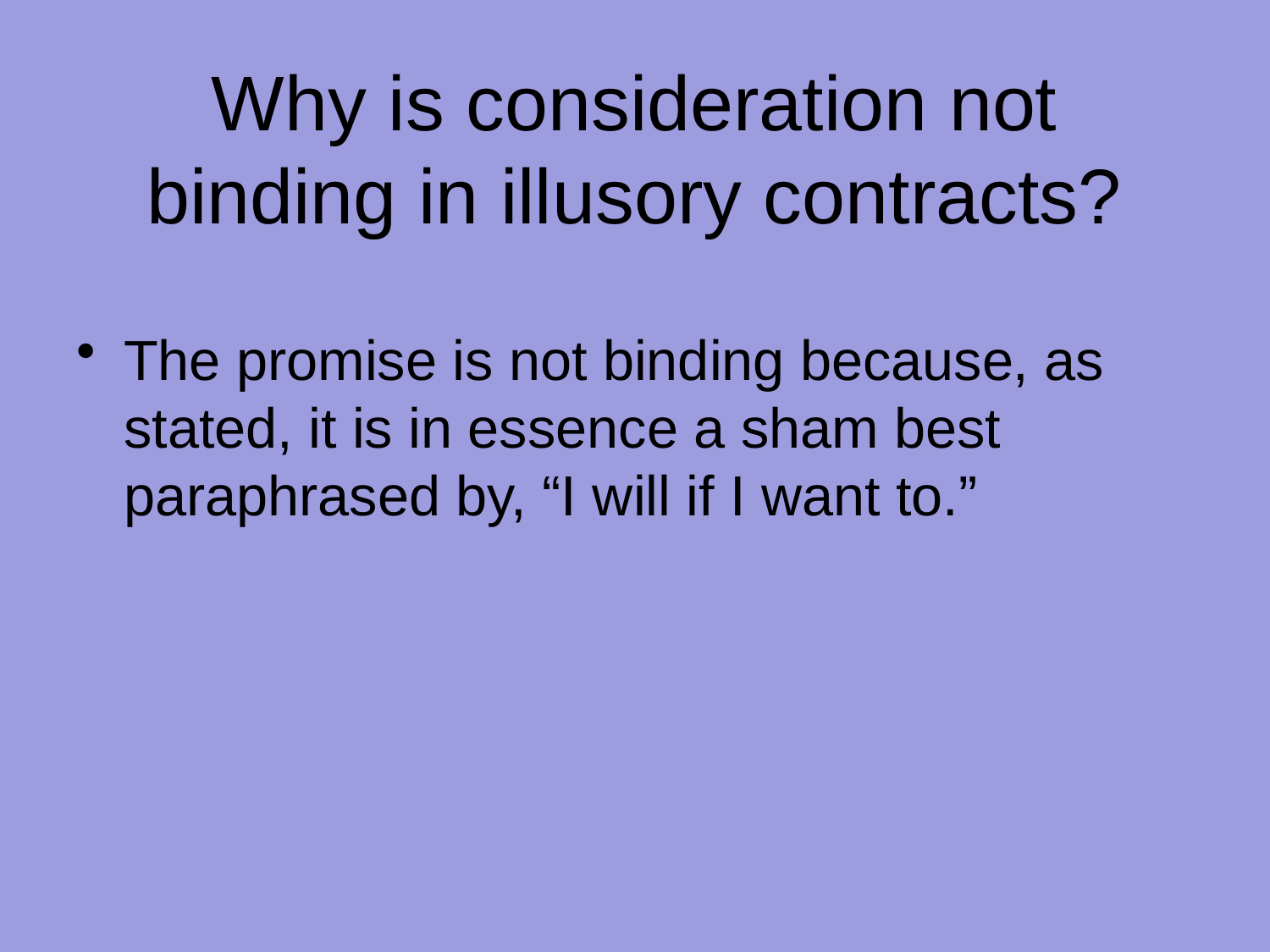

# Why is consideration not binding in illusory contracts?
The promise is not binding because, as stated, it is in essence a sham best paraphrased by, “I will if I want to.”